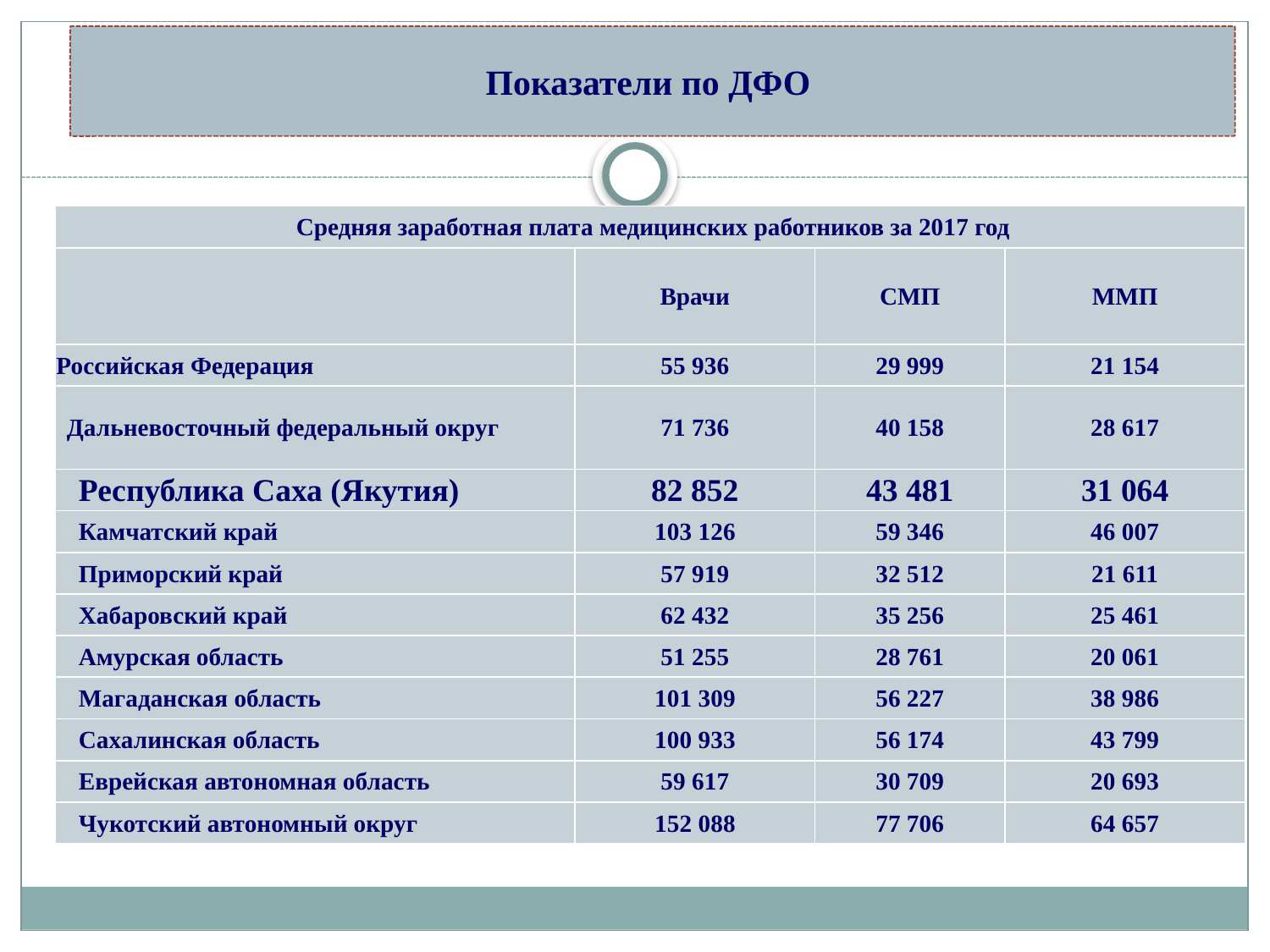

Показатели по ДФО
#
| Средняя заработная плата медицинских работников за 2017 год |  |  |  |
| --- | --- | --- | --- |
|  | Врачи | СМП | ММП |
| Российская Федерация | 55 936 | 29 999 | 21 154 |
| Дальневосточный федеральный округ | 71 736 | 40 158 | 28 617 |
| Республика Саха (Якутия) | 82 852 | 43 481 | 31 064 |
| Камчатский край | 103 126 | 59 346 | 46 007 |
| Приморский край | 57 919 | 32 512 | 21 611 |
| Хабаровский край | 62 432 | 35 256 | 25 461 |
| Амурская область | 51 255 | 28 761 | 20 061 |
| Магаданская область | 101 309 | 56 227 | 38 986 |
| Сахалинская область | 100 933 | 56 174 | 43 799 |
| Еврейская автономная область | 59 617 | 30 709 | 20 693 |
| Чукотский автономный округ | 152 088 | 77 706 | 64 657 |